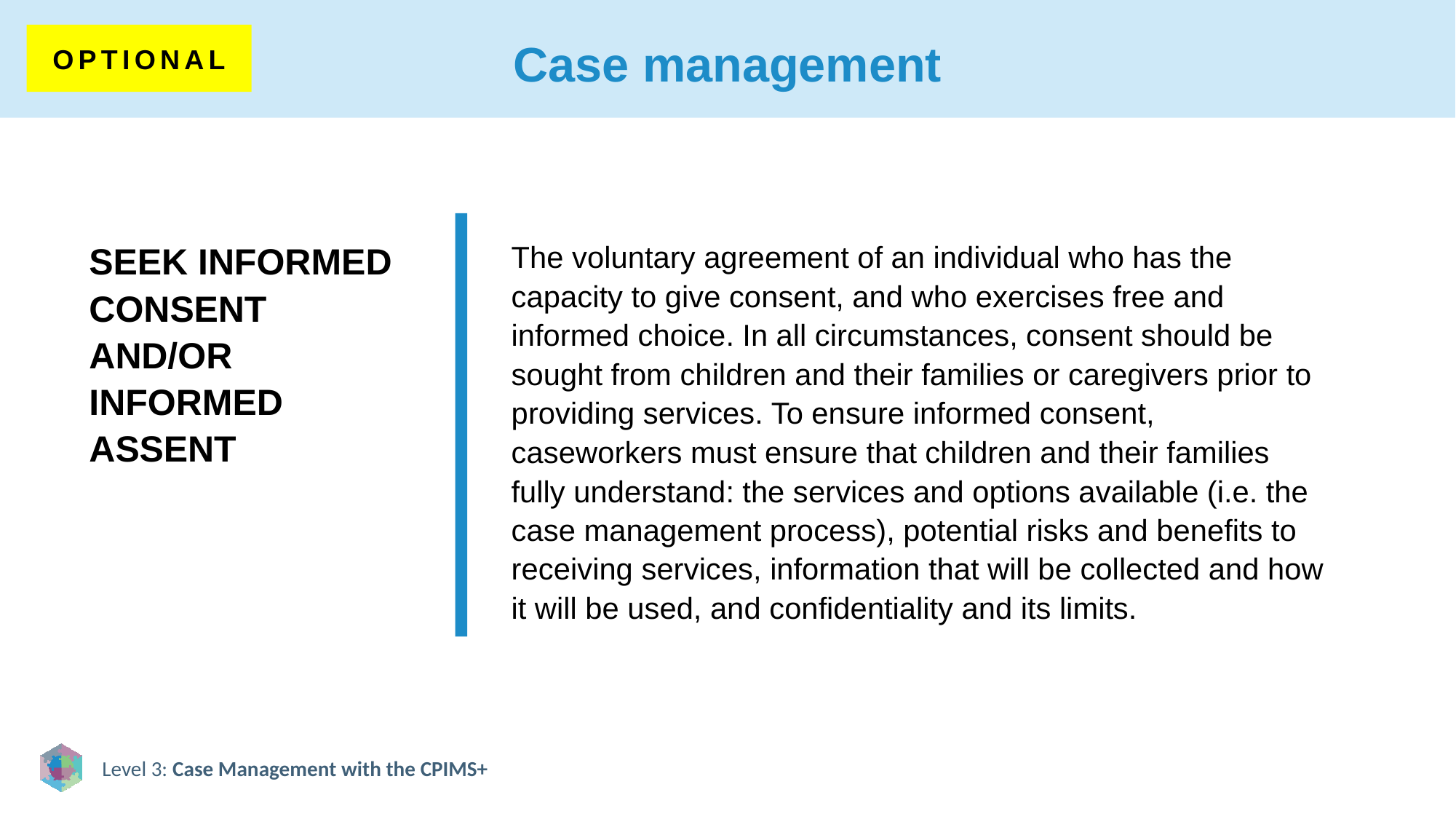

# Case management
OPTIONAL

SEEK INFORMED CONSENT AND/OR INFORMED ASSENT
The voluntary agreement of an individual who has the capacity to give consent, and who exercises free and informed choice. In all circumstances, consent should be sought from children and their families or caregivers prior to providing services. To ensure informed consent, caseworkers must ensure that children and their families fully understand: the services and options available (i.e. the case management process), potential risks and benefits to receiving services, information that will be collected and how it will be used, and confidentiality and its limits.